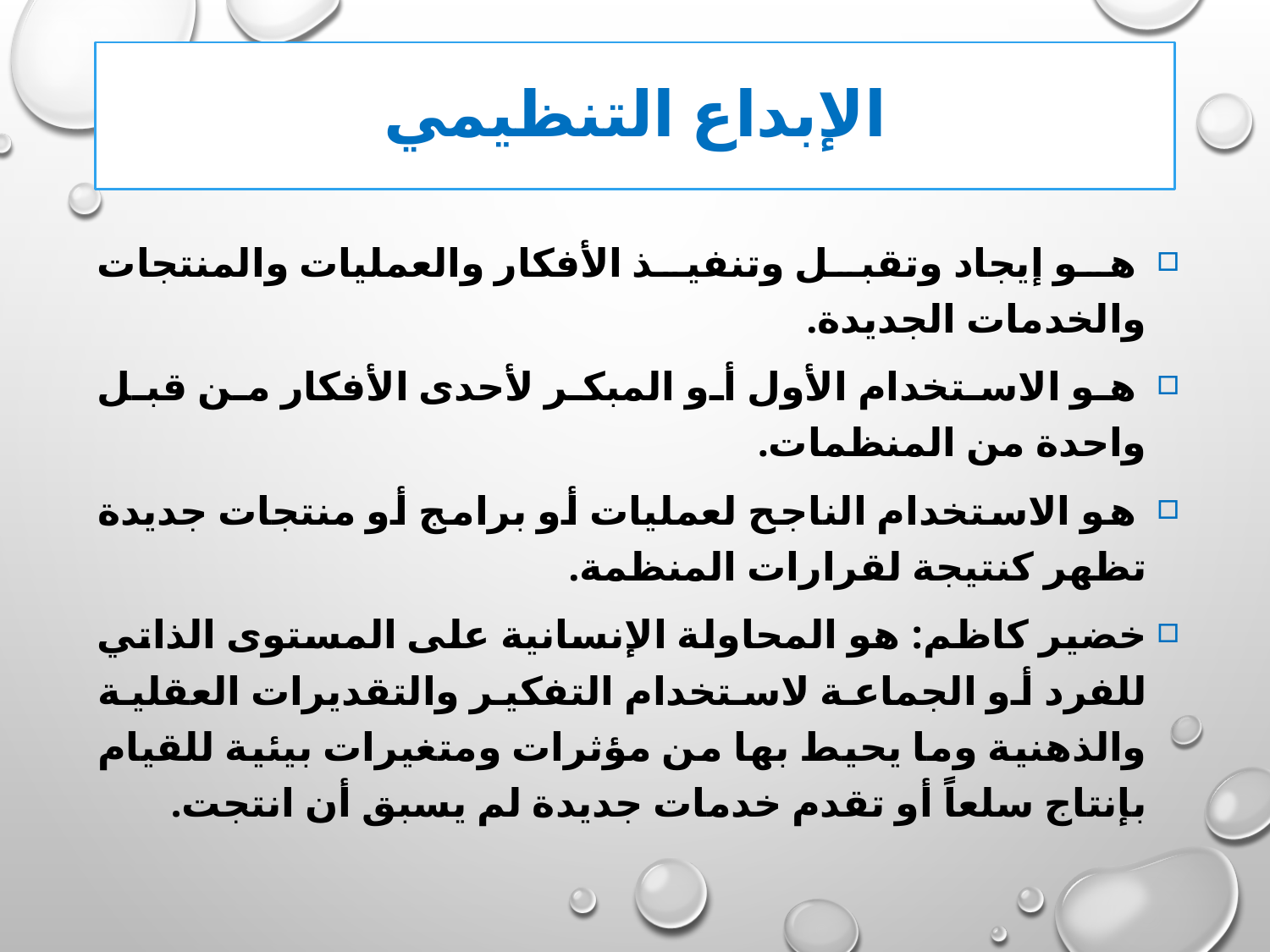

# الإبداع التنظيمي
 هو إيجاد وتقبل وتنفيذ الأفكار والعمليات والمنتجات والخدمات الجديدة.
 هو الاستخدام الأول أو المبكر لأحدى الأفكار من قبل واحدة من المنظمات.
 هو الاستخدام الناجح لعمليات أو برامج أو منتجات جديدة تظهر كنتيجة لقرارات المنظمة.
خضير كاظم: هو المحاولة الإنسانية على المستوى الذاتي للفرد أو الجماعة لاستخدام التفكير والتقديرات العقلية والذهنية وما يحيط بها من مؤثرات ومتغيرات بيئية للقيام بإنتاج سلعاً أو تقدم خدمات جديدة لم يسبق أن انتجت.